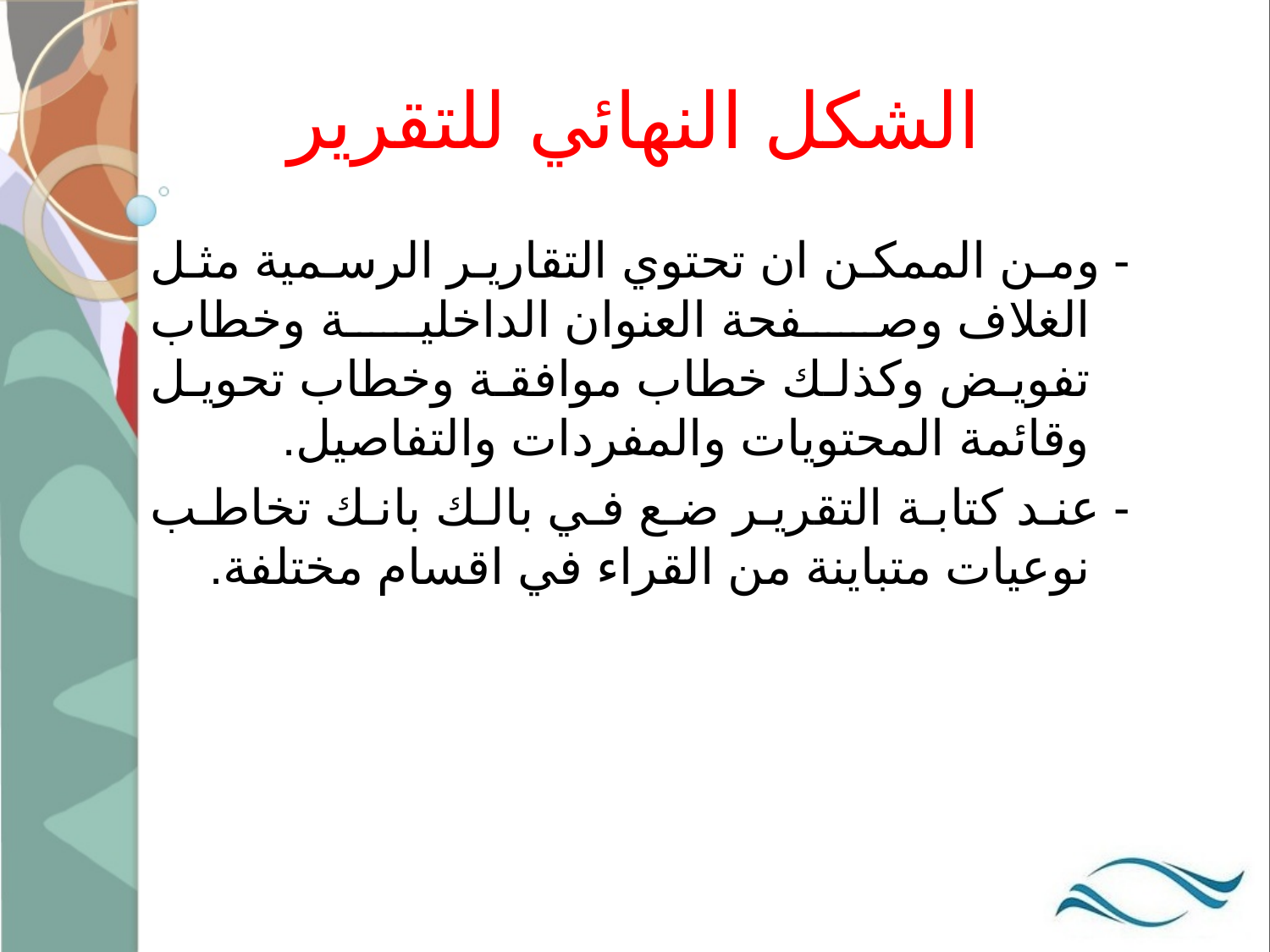

# الشكل النهائي للتقرير
- 	ومن الممكن ان تحتوي التقارير الرسمية مثل الغلاف وصفحة العنوان الداخلية وخطاب تفويض وكذلك خطاب موافقة وخطاب تحويل وقائمة المحتويات والمفردات والتفاصيل.
- 	عند كتابة التقرير ضع في بالك بانك تخاطب نوعيات متباينة من القراء في اقسام مختلفة.